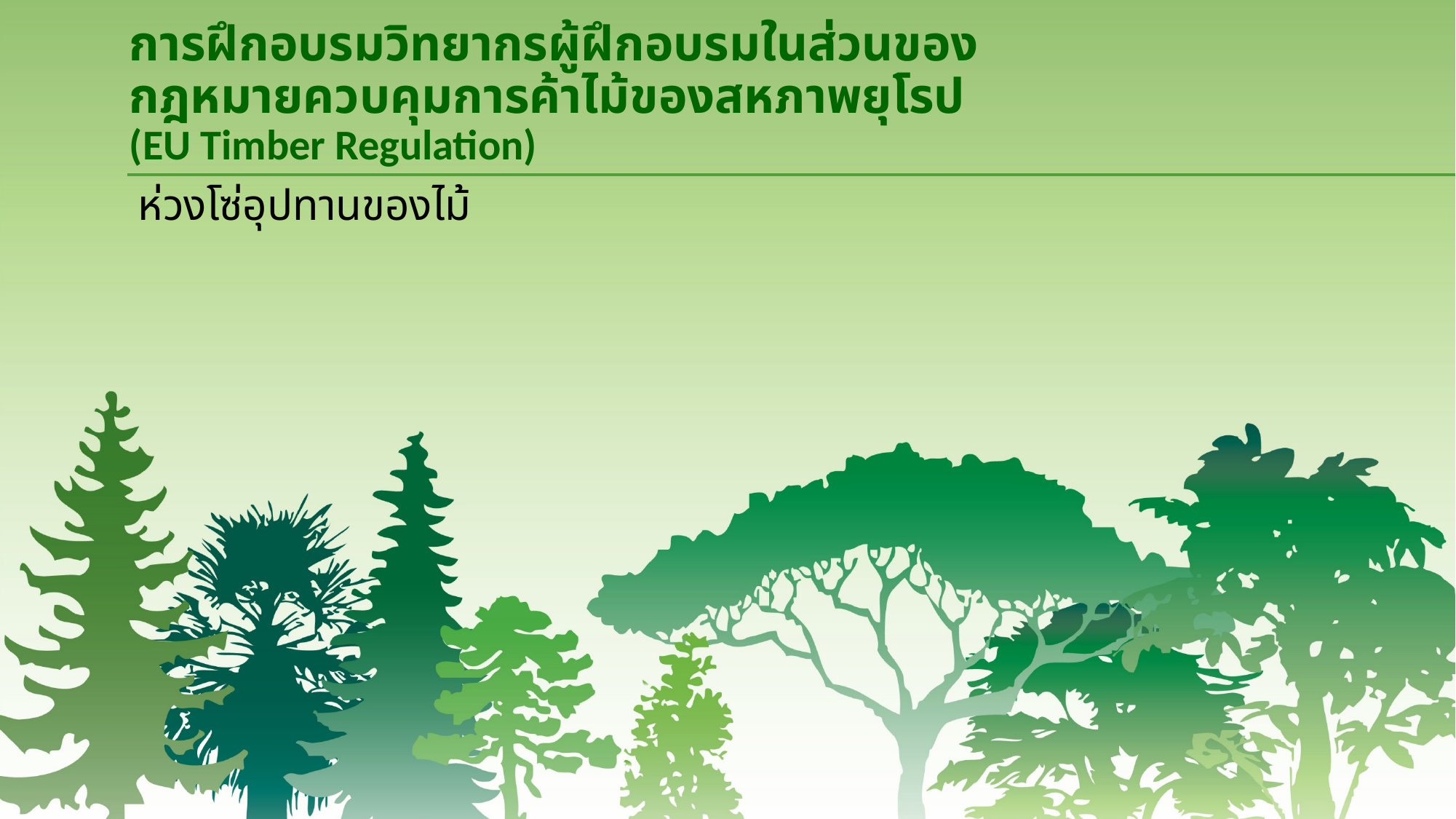

# การฝึกอบรมวิทยากรผู้ฝึกอบรมในส่วนของ กฎหมายควบคุมการค้าไม้ของสหภาพยุโรป (EU Timber Regulation)
ห่วงโซ่อุปทานของไม้

2